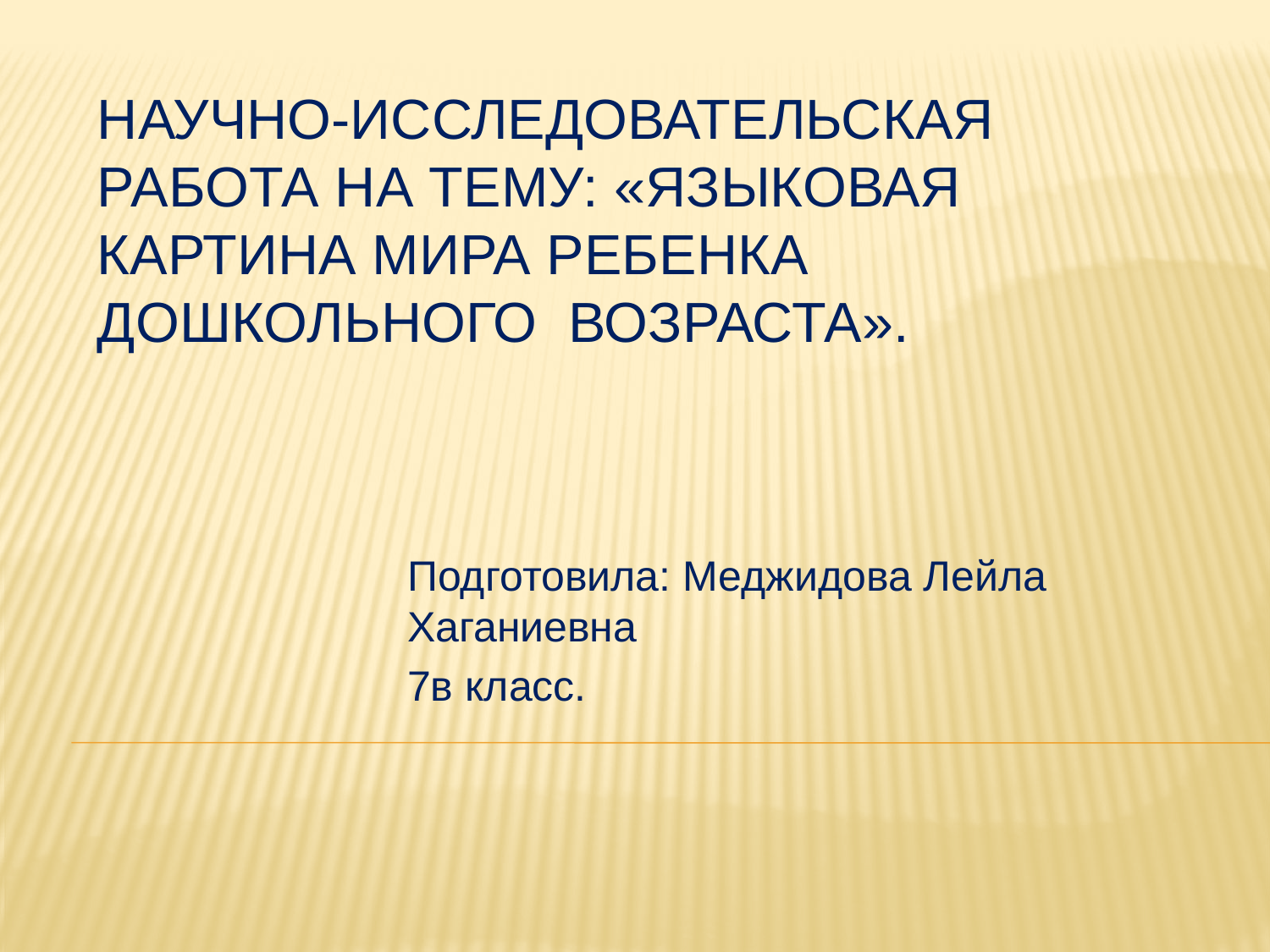

# Научно-исследовательская работа на тему: «Языковая картина мира ребенка дошкольного  возраста».
Подготовила: Меджидова Лейла Хаганиевна
7в класс.